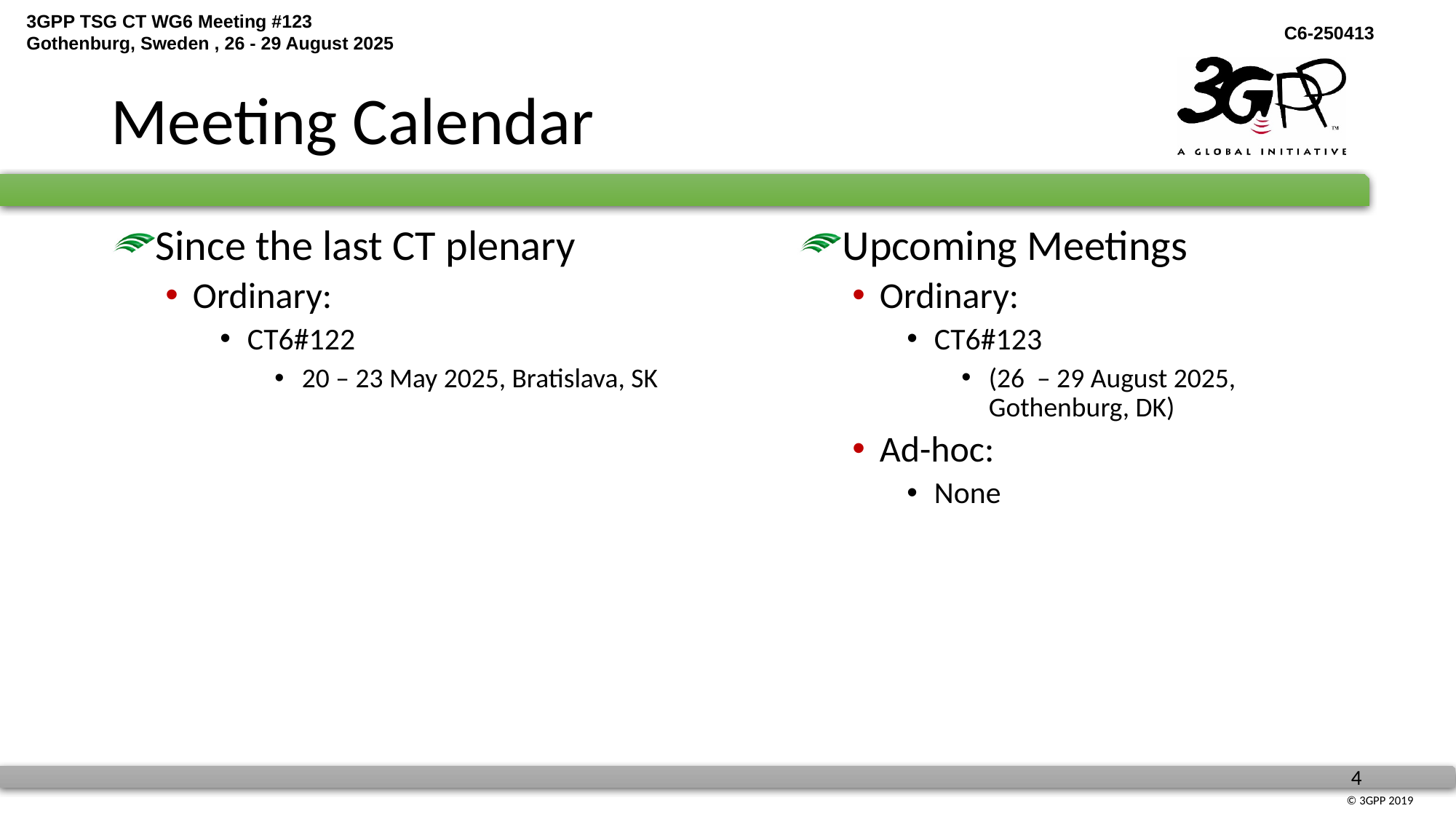

# Meeting Calendar
Since the last CT plenary
Ordinary:
CT6#122
20 – 23 May 2025, Bratislava, SK
Upcoming Meetings
Ordinary:
CT6#123
(26  – 29 August 2025, Gothenburg, DK)
Ad-hoc:
None